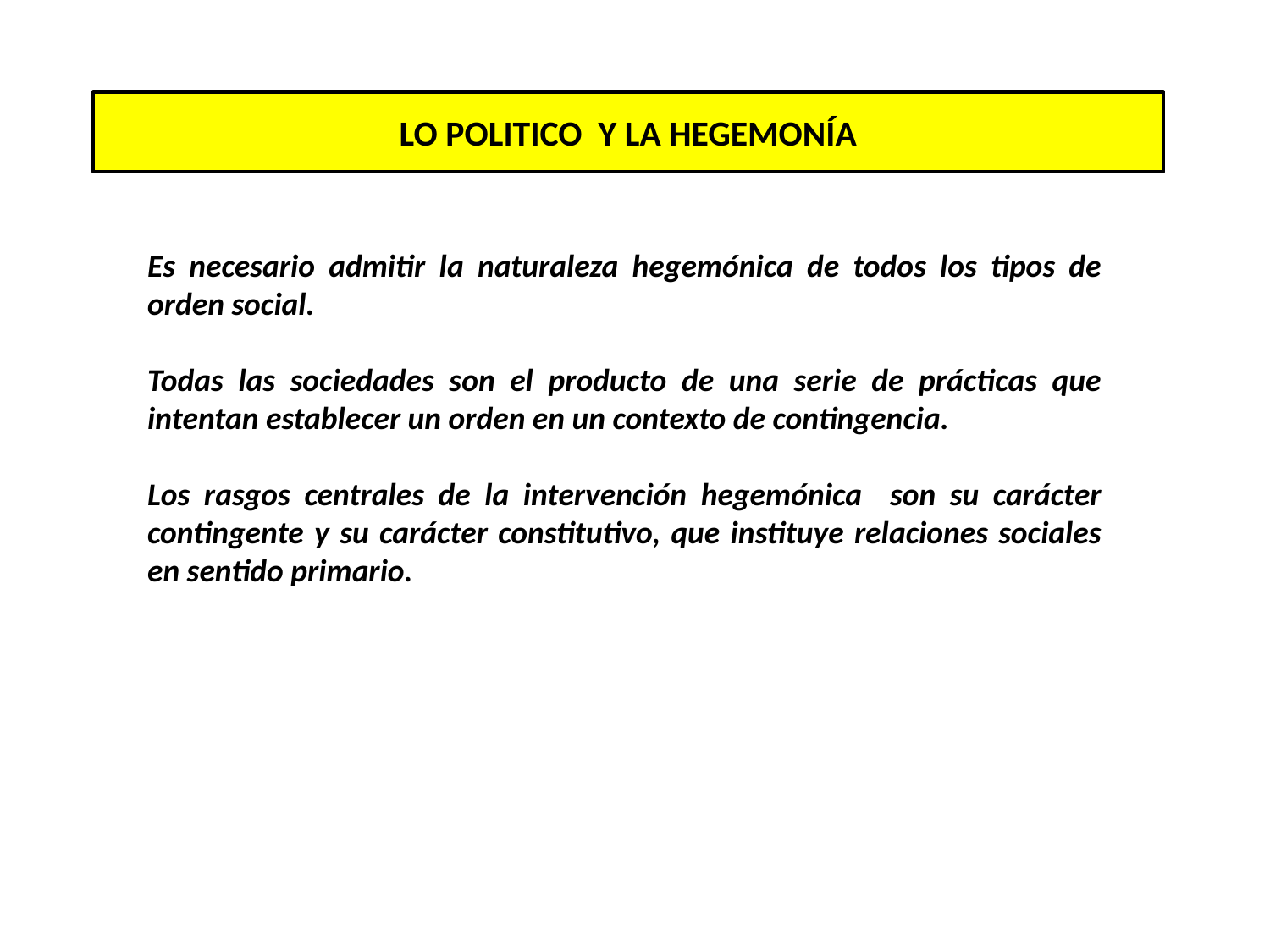

LO POLITICO  Y LA HEGEMONÍA
Es necesario admitir la naturaleza hegemónica de todos los tipos de orden social.

Todas las sociedades son el producto de una serie de prácticas que intentan establecer un orden en un contexto de contingencia.

Los rasgos centrales de la intervención hegemónica  son su carácter contingente y su carácter constitutivo, que instituye relaciones sociales en sentido primario.